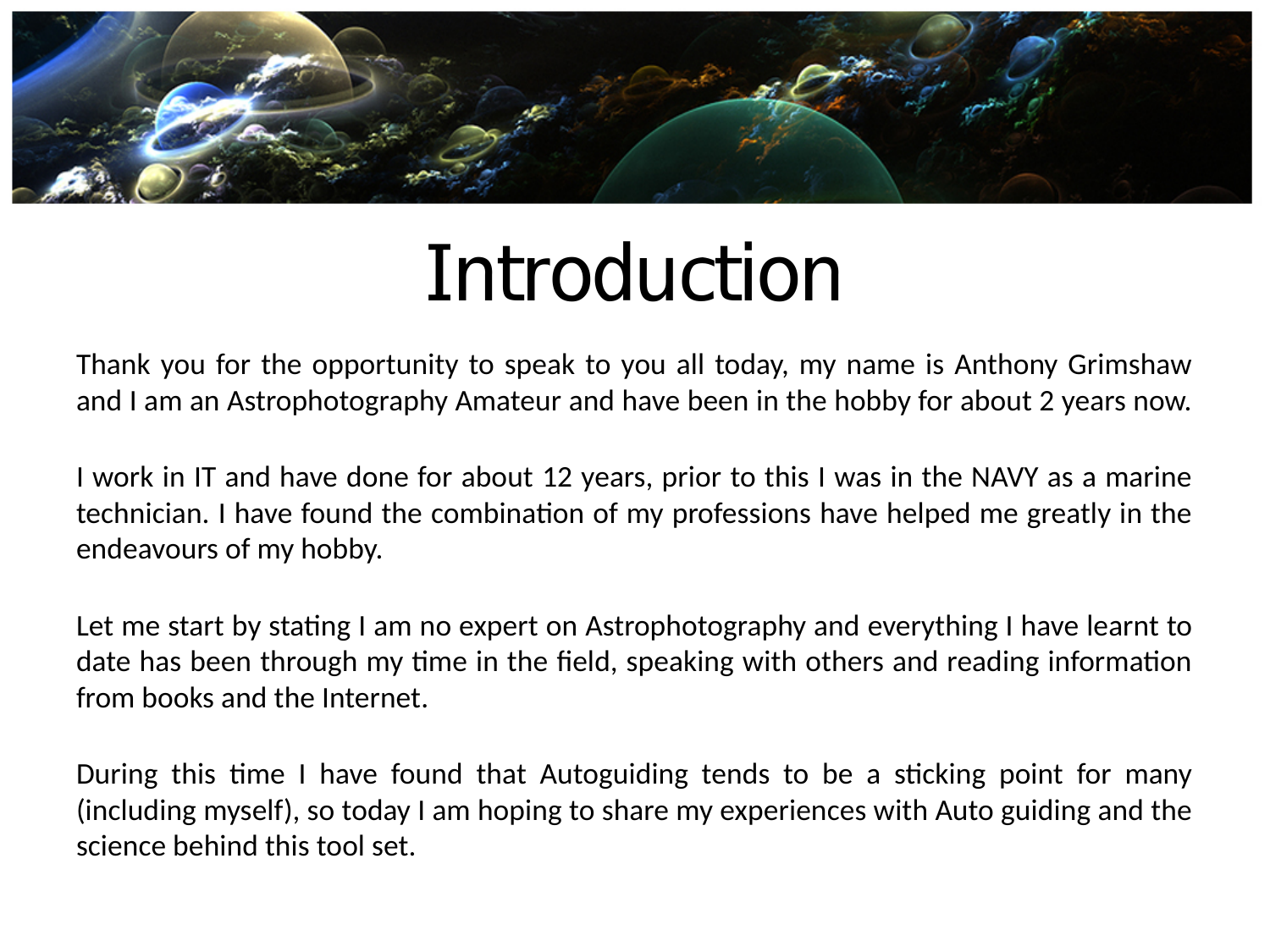

# Introduction
Thank you for the opportunity to speak to you all today, my name is Anthony Grimshaw and I am an Astrophotography Amateur and have been in the hobby for about 2 years now.

I work in IT and have done for about 12 years, prior to this I was in the NAVY as a marine technician. I have found the combination of my professions have helped me greatly in the endeavours of my hobby.

Let me start by stating I am no expert on Astrophotography and everything I have learnt to date has been through my time in the field, speaking with others and reading information from books and the Internet.

During this time I have found that Autoguiding tends to be a sticking point for many (including myself), so today I am hoping to share my experiences with Auto guiding and the science behind this tool set.